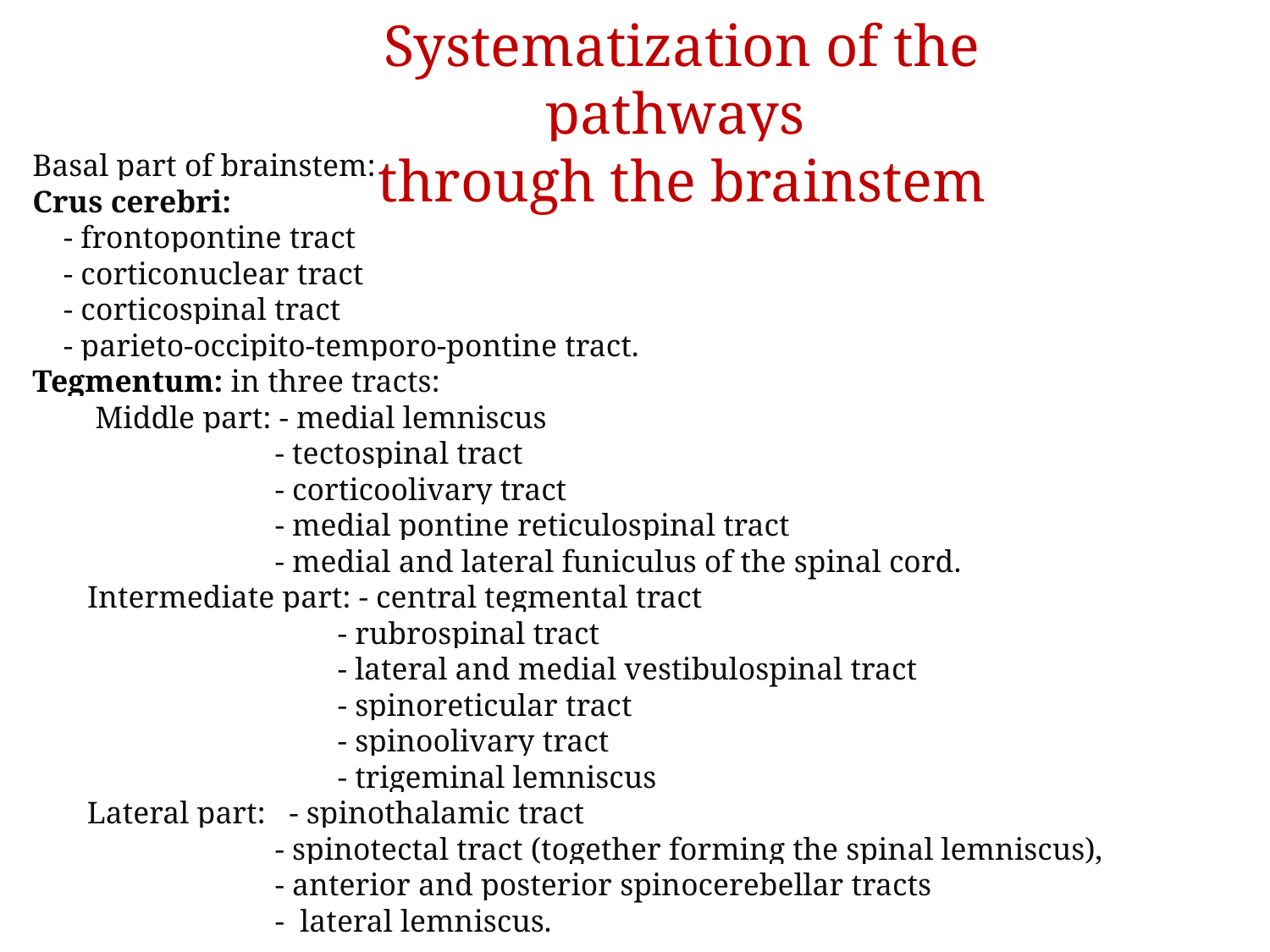

Systematization of the pathways
through the brainstem
Basal part of brainstem: mainly descending motor pathways
Crus cerebri:
    - frontopontine tract
    - corticonuclear tract
    - corticospinal tract
    - parieto-occipito-temporo-pontine tract.
Tegmentum: in three tracts:
        Middle part: - medial lemniscus
                               - tectospinal tract
                               - corticoolivary tract
                               - medial pontine reticulospinal tract
                               - medial and lateral funiculus of the spinal cord.
       Intermediate part: - central tegmental tract
                                       - rubrospinal tract
                                       - lateral and medial vestibulospinal tract
                                       - spinoreticular tract
                                       - spinoolivary tract
                                       - trigeminal lemniscus
       Lateral part:   - spinothalamic tract
                               - spinotectal tract (together forming the spinal lemniscus),
                               - anterior and posterior spinocerebellar tracts
                               -  lateral lemniscus.